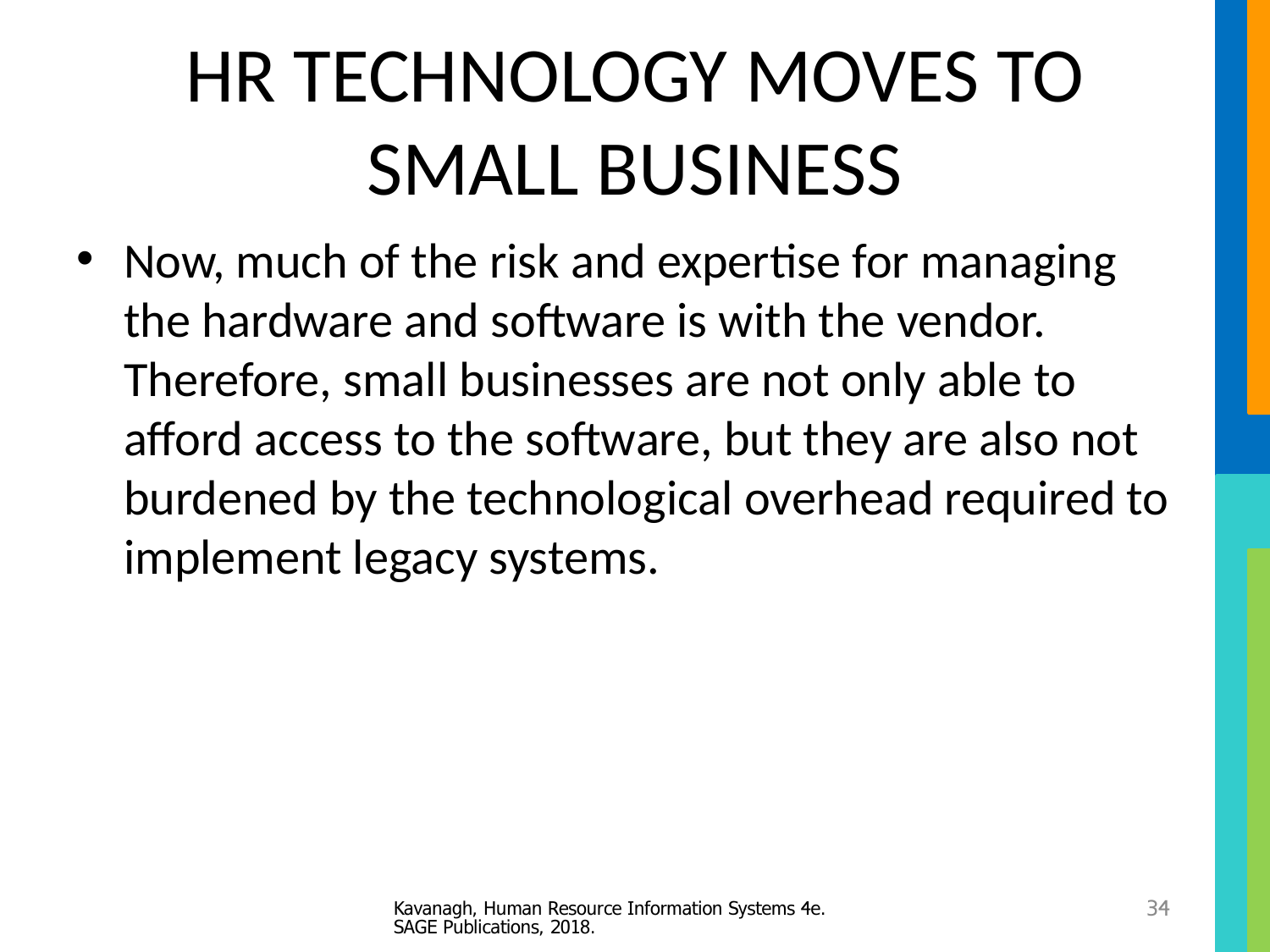

# HR TECHNOLOGY MOVES TO SMALL BUSINESS
Now, much of the risk and expertise for managing the hardware and software is with the vendor. Therefore, small businesses are not only able to afford access to the software, but they are also not burdened by the technological overhead required to implement legacy systems.
Kavanagh, Human Resource Information Systems 4e. SAGE Publications, 2018.
34